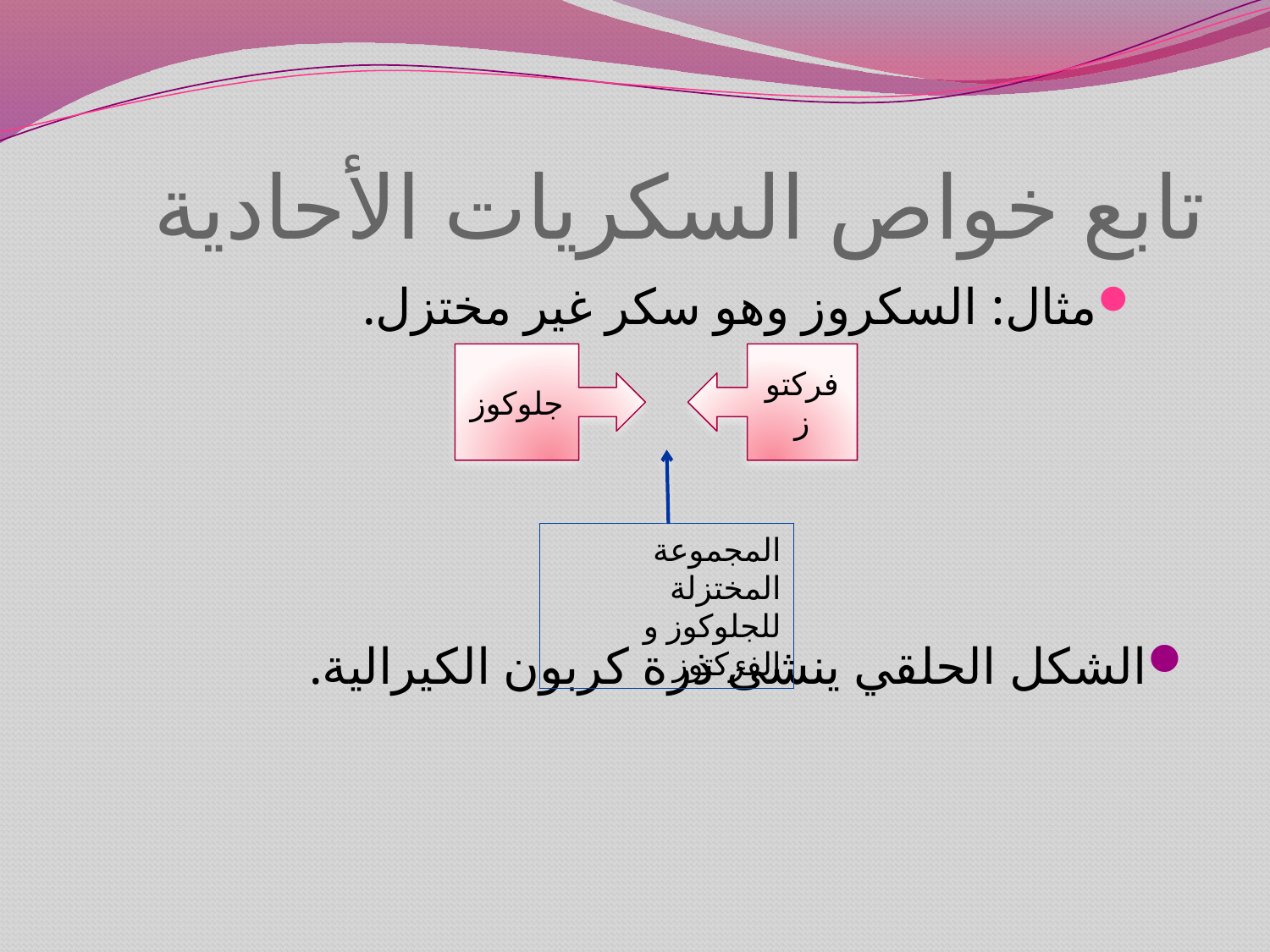

# تابع خواص السكريات الأحادية
مثال: السكروز وهو سكر غير مختزل.

الشكل الحلقي ينشئ ذرة كربون الكيرالية.
جلوكوز
فركتوز
المجموعة المختزلة للجلوكوز و الفركتوز